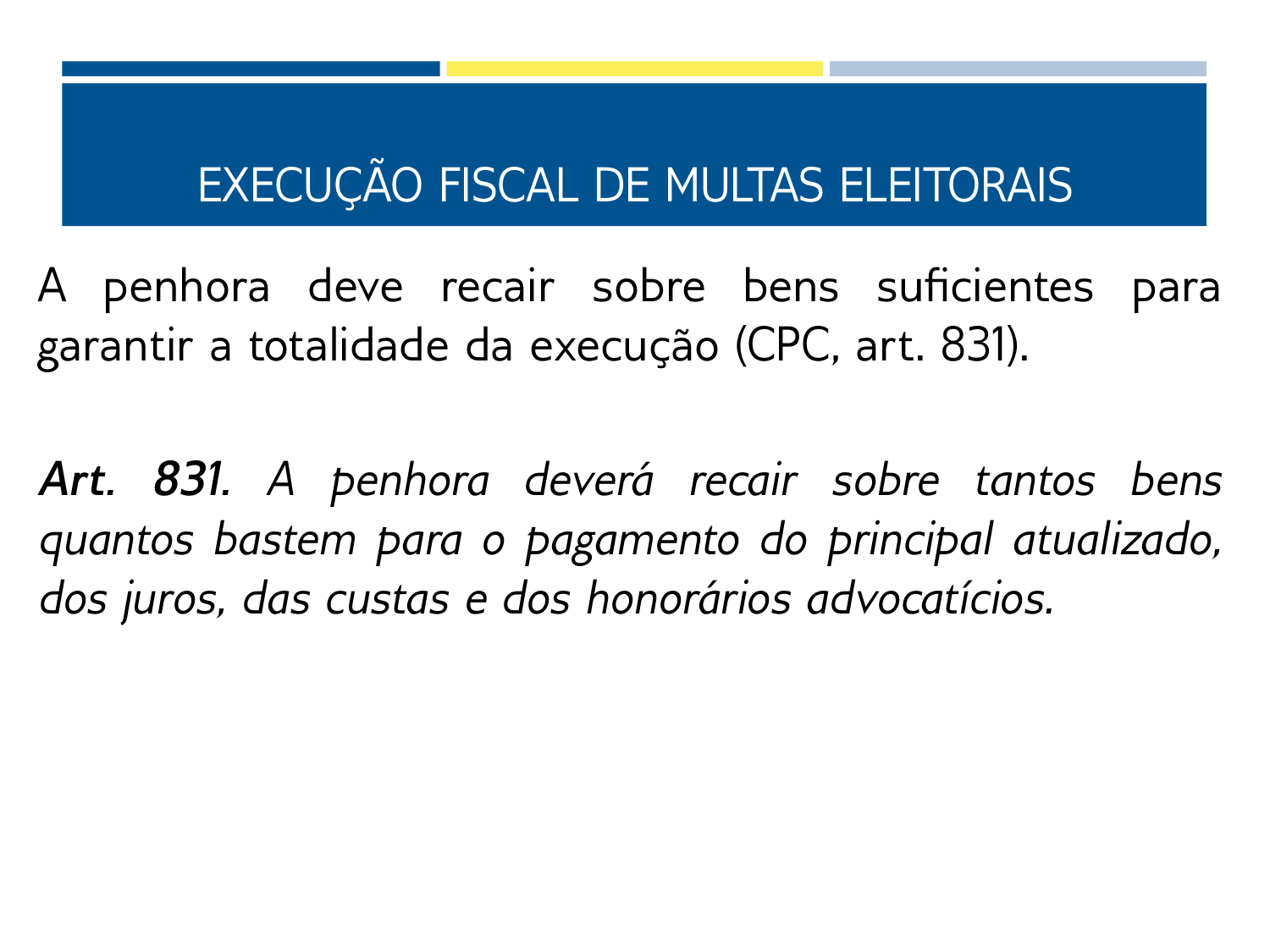

# EXECUÇÃO FISCAL DE MULTAS ELEITORAIS
A penhora deve recair sobre bens suficientes para garantir a totalidade da execução (CPC, art. 831).

Art. 831. A penhora deverá recair sobre tantos bens quantos bastem para o pagamento do principal atualizado, dos juros, das custas e dos honorários advocatícios.